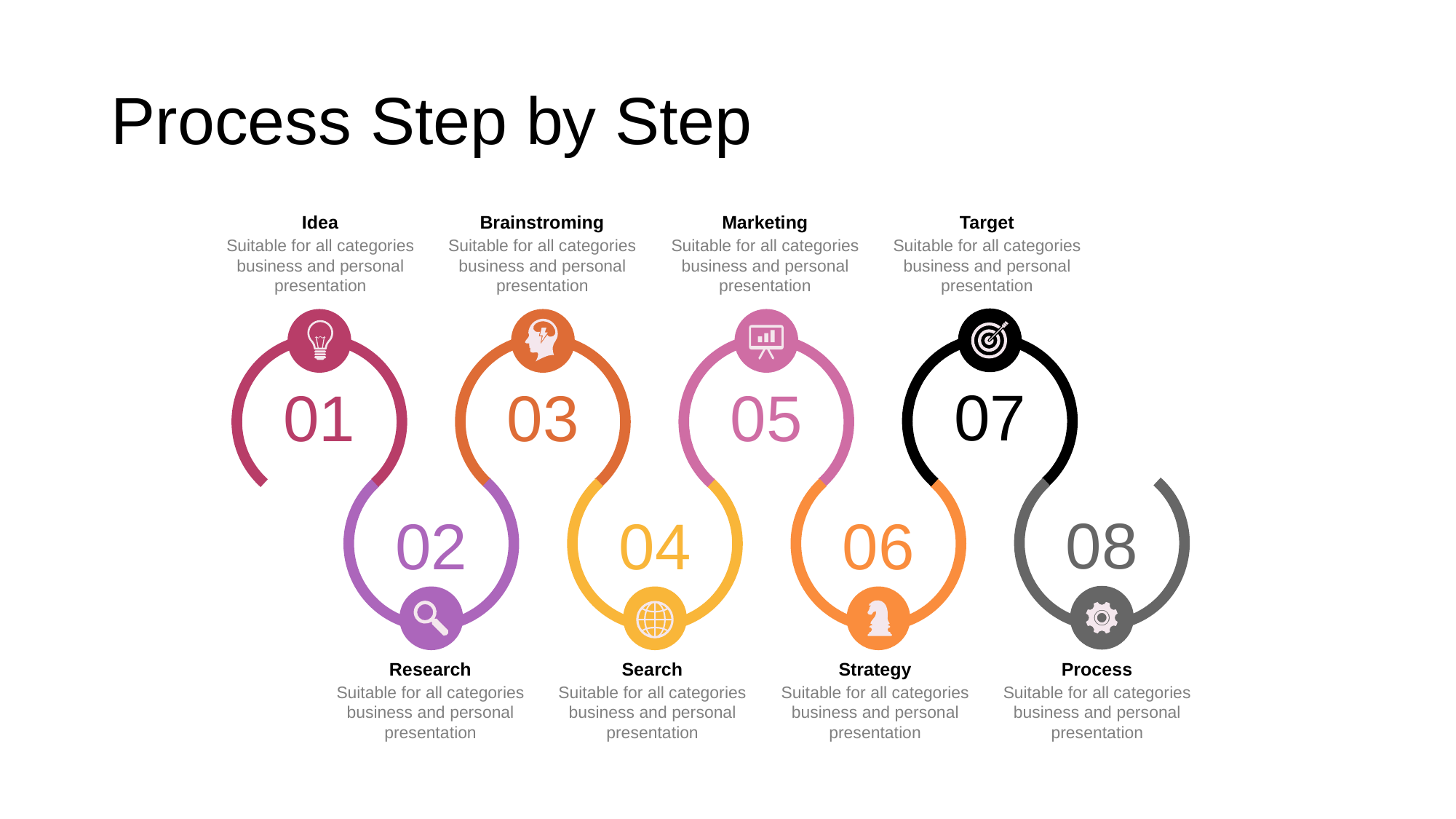

# Process Step by Step
Idea
Brainstroming
Marketing
Target
Suitable for all categories business and personal presentation
Suitable for all categories business and personal presentation
Suitable for all categories business and personal presentation
Suitable for all categories business and personal presentation

07
01
03
05

08
02
04
06

Research
Search
Strategy
Process
Suitable for all categories business and personal presentation
Suitable for all categories business and personal presentation
Suitable for all categories business and personal presentation
Suitable for all categories business and personal presentation